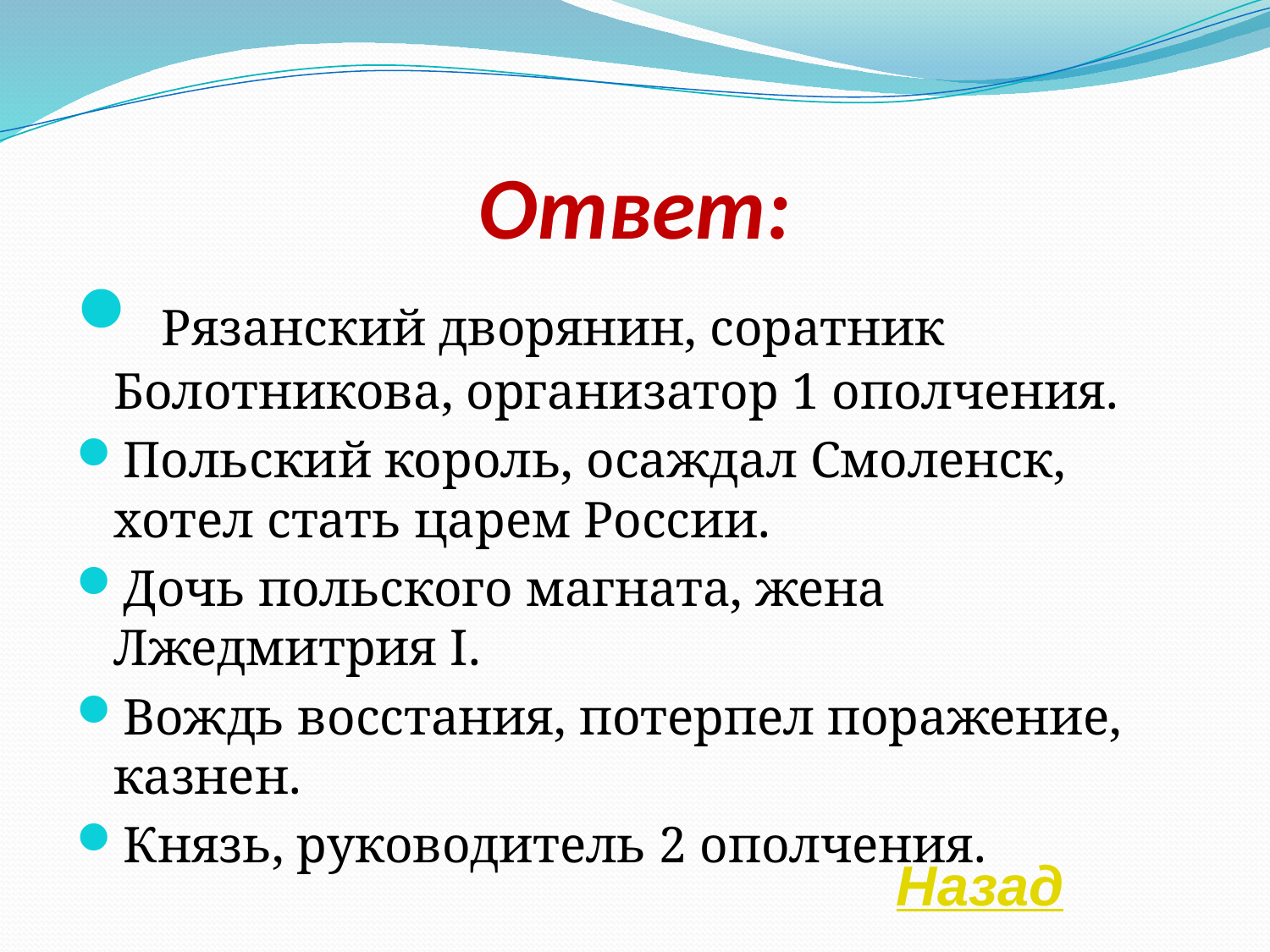

# Ответ:
 Рязанский дворянин, соратник Болотникова, организатор 1 ополчения.
Польский король, осаждал Смоленск, хотел стать царем России.
Дочь польского магната, жена Лжедмитрия I.
Вождь восстания, потерпел поражение, казнен.
Князь, руководитель 2 ополчения.
Назад